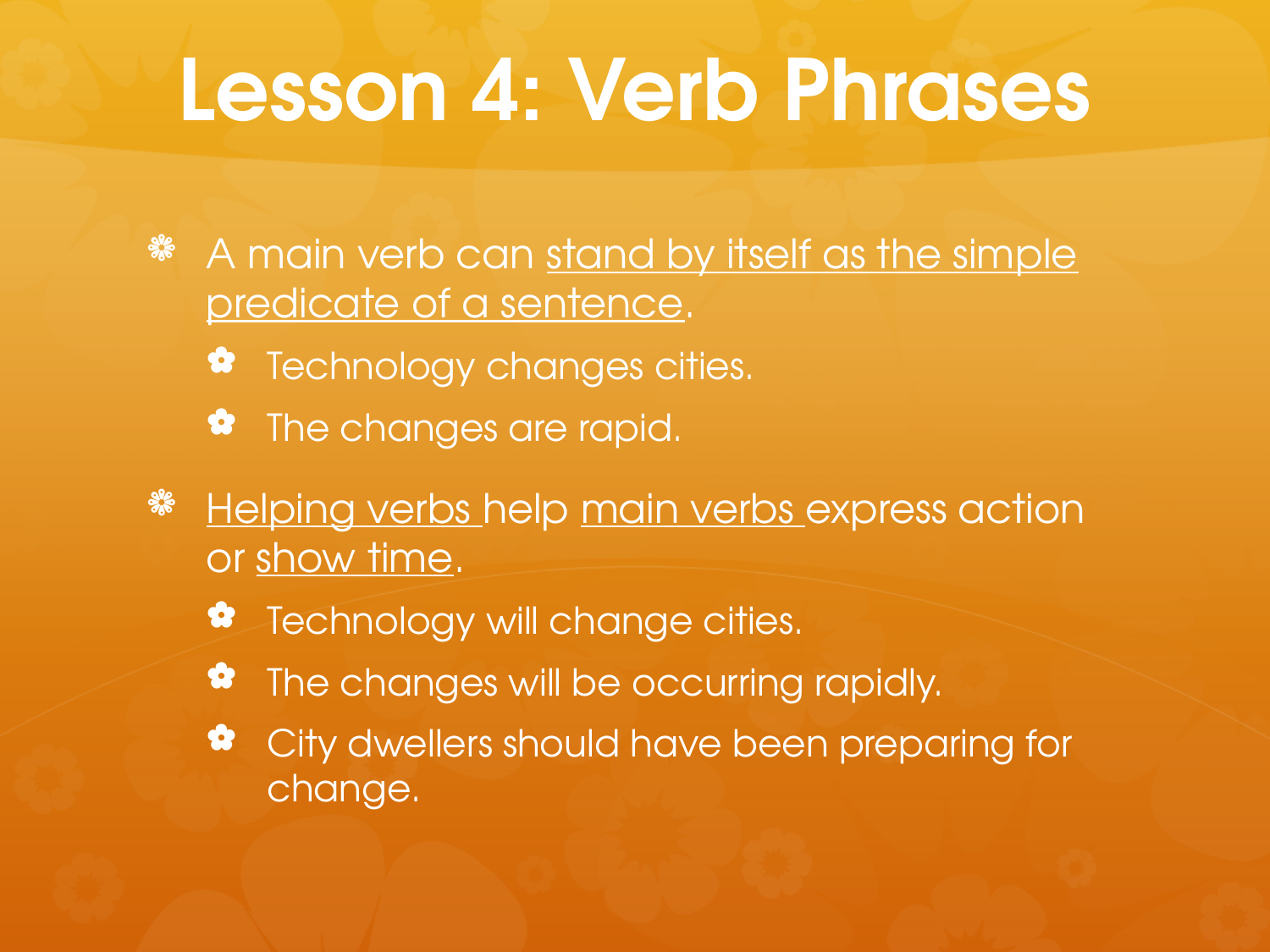

# Lesson 4: Verb Phrases
A main verb can stand by itself as the simple predicate of a sentence.
Technology changes cities.
The changes are rapid.
Helping verbs help main verbs express action or show time.
Technology will change cities.
The changes will be occurring rapidly.
City dwellers should have been preparing for change.